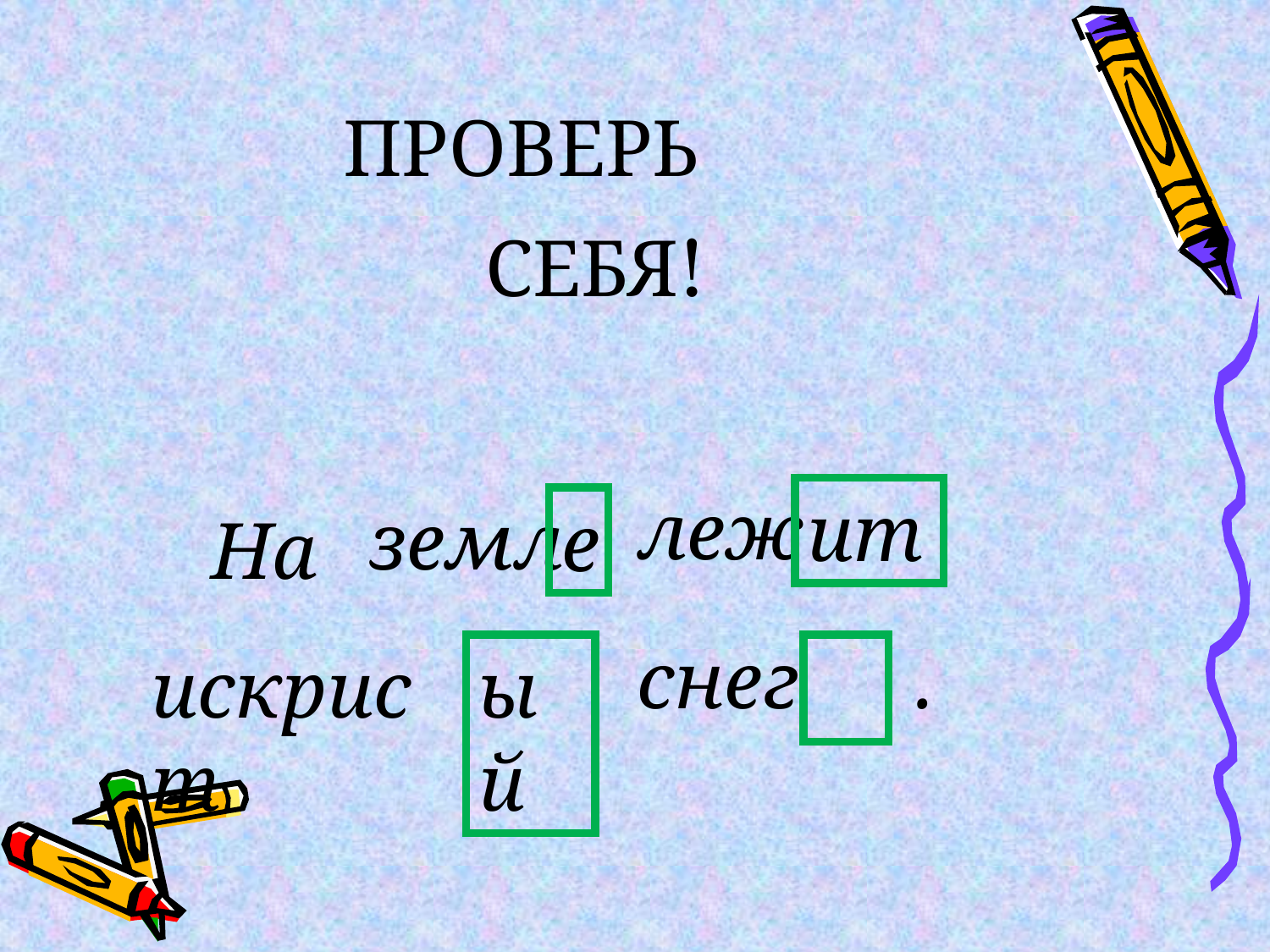

# ПРОВЕРЬ
СЕБЯ!
леж
ит
земл
е
На
снег      .

искрист
ый